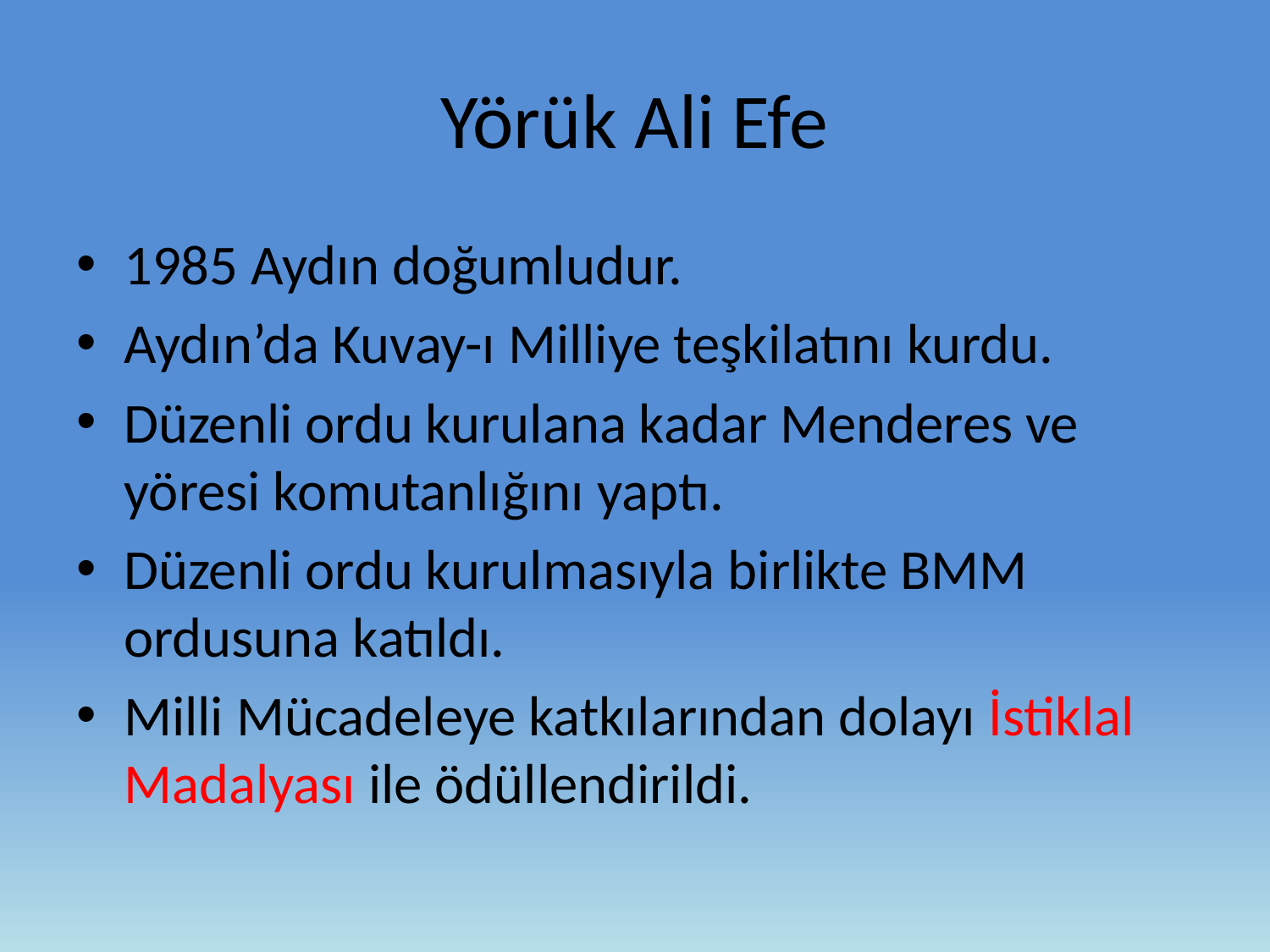

# Yörük Ali Efe
1985 Aydın doğumludur.
Aydın’da Kuvay-ı Milliye teşkilatını kurdu.
Düzenli ordu kurulana kadar Menderes ve yöresi komutanlığını yaptı.
Düzenli ordu kurulmasıyla birlikte BMM ordusuna katıldı.
Milli Mücadeleye katkılarından dolayı İstiklal Madalyası ile ödüllendirildi.